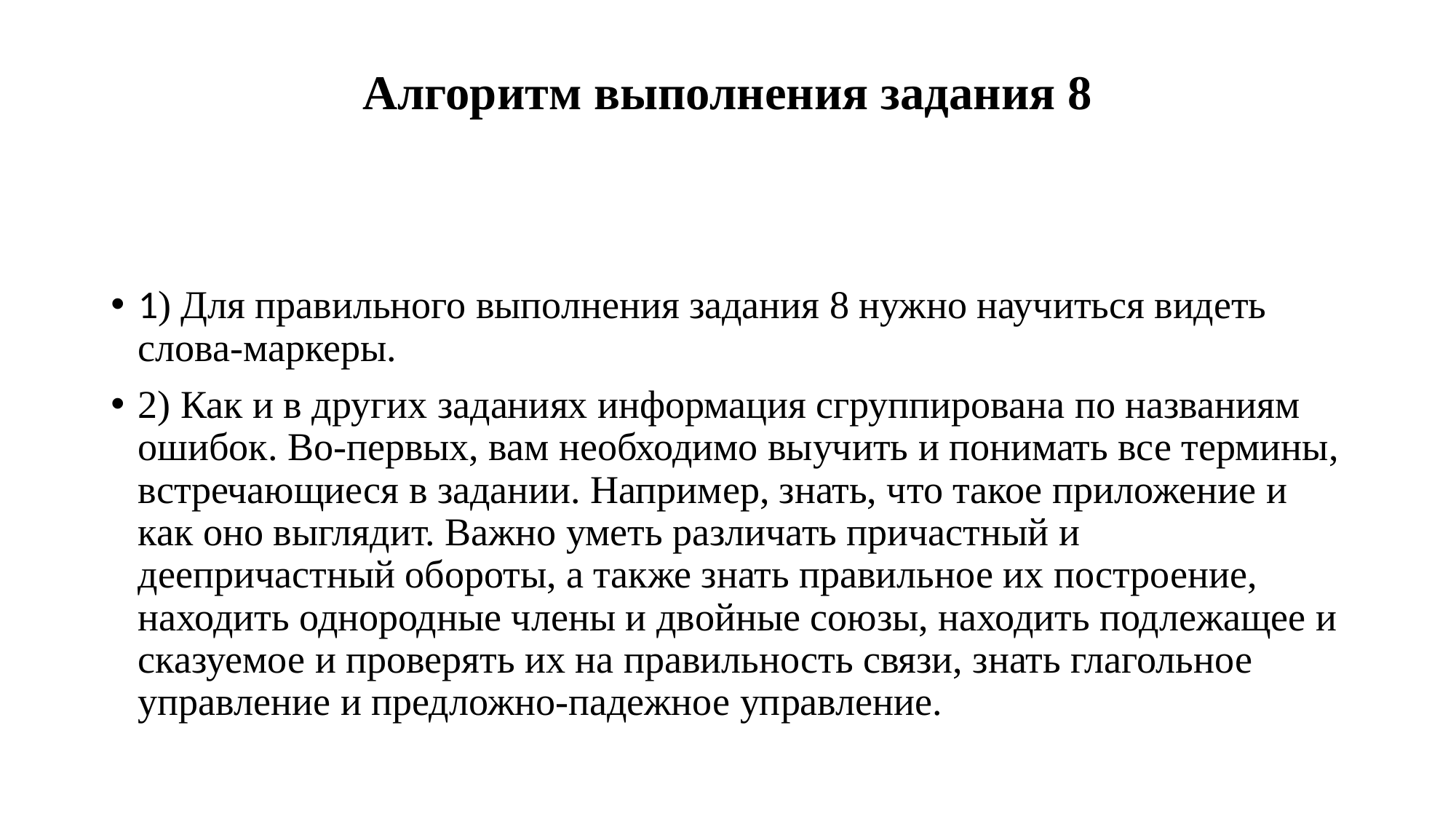

# Алгоритм выполнения задания 8

1) Для правильного выполнения задания 8 нужно научиться видеть слова-маркеры.
2) Как и в других заданиях информация сгруппирована по названиям ошибок. Во-первых, вам необходимо выучить и понимать все термины, встречающиеся в задании. Например, знать, что такое приложение и как оно выглядит. Важно уметь различать причастный и деепричастный обороты, а также знать правильное их построение, находить однородные члены и двойные союзы, находить подлежащее и сказуемое и проверять их на правильность связи, знать глагольное управление и предложно-падежное управление.